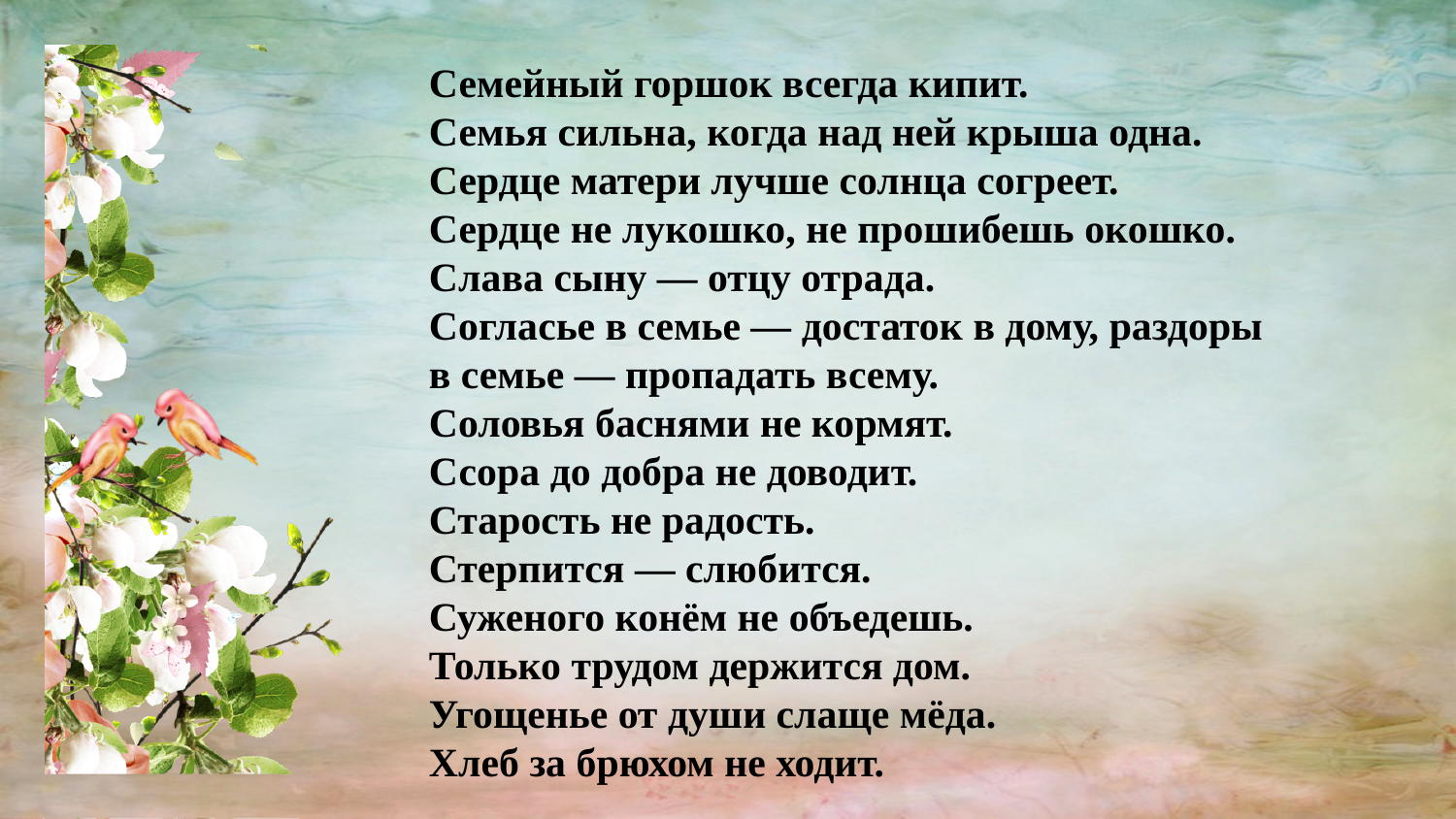

Семейный горшок всегда кипит.
Семья сильна, когда над ней крыша одна.
Сердце матери лучше солнца согреет.
Сердце не лукошко, не прошибешь окошко.
Слава сыну — отцу отрада.
Согласье в семье — достаток в дому, раздоры
в семье — пропадать всему.
Соловья баснями не кормят.
Ссора до добра не доводит.
Старость не радость.
Стерпится — слюбится.
Суженого конём не объедешь.
Только трудом держится дом.
Угощенье от души слаще мёда.
Хлеб за брюхом не ходит.